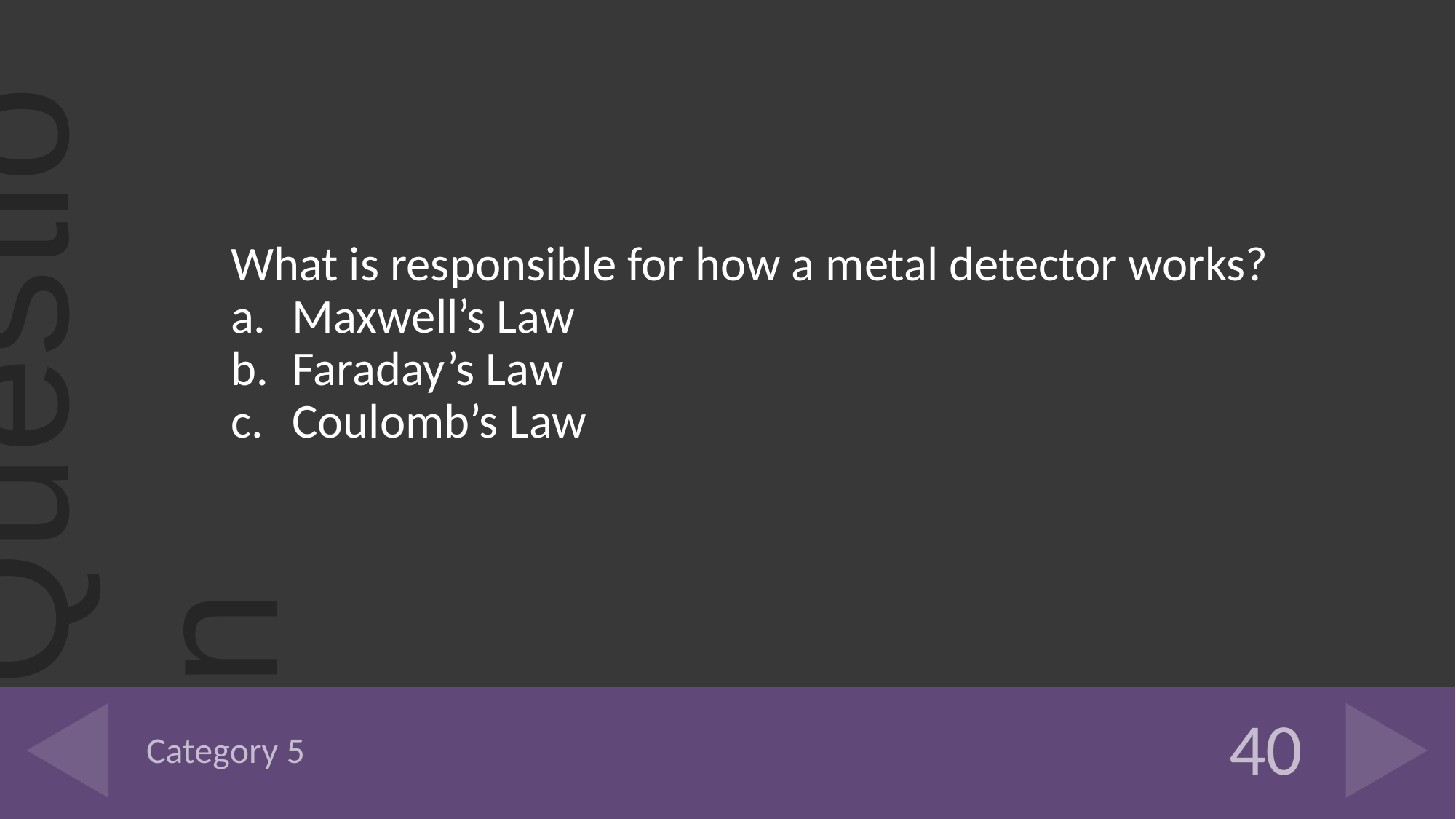

What is responsible for how a metal detector works?
Maxwell’s Law
Faraday’s Law
Coulomb’s Law
# Category 5
40